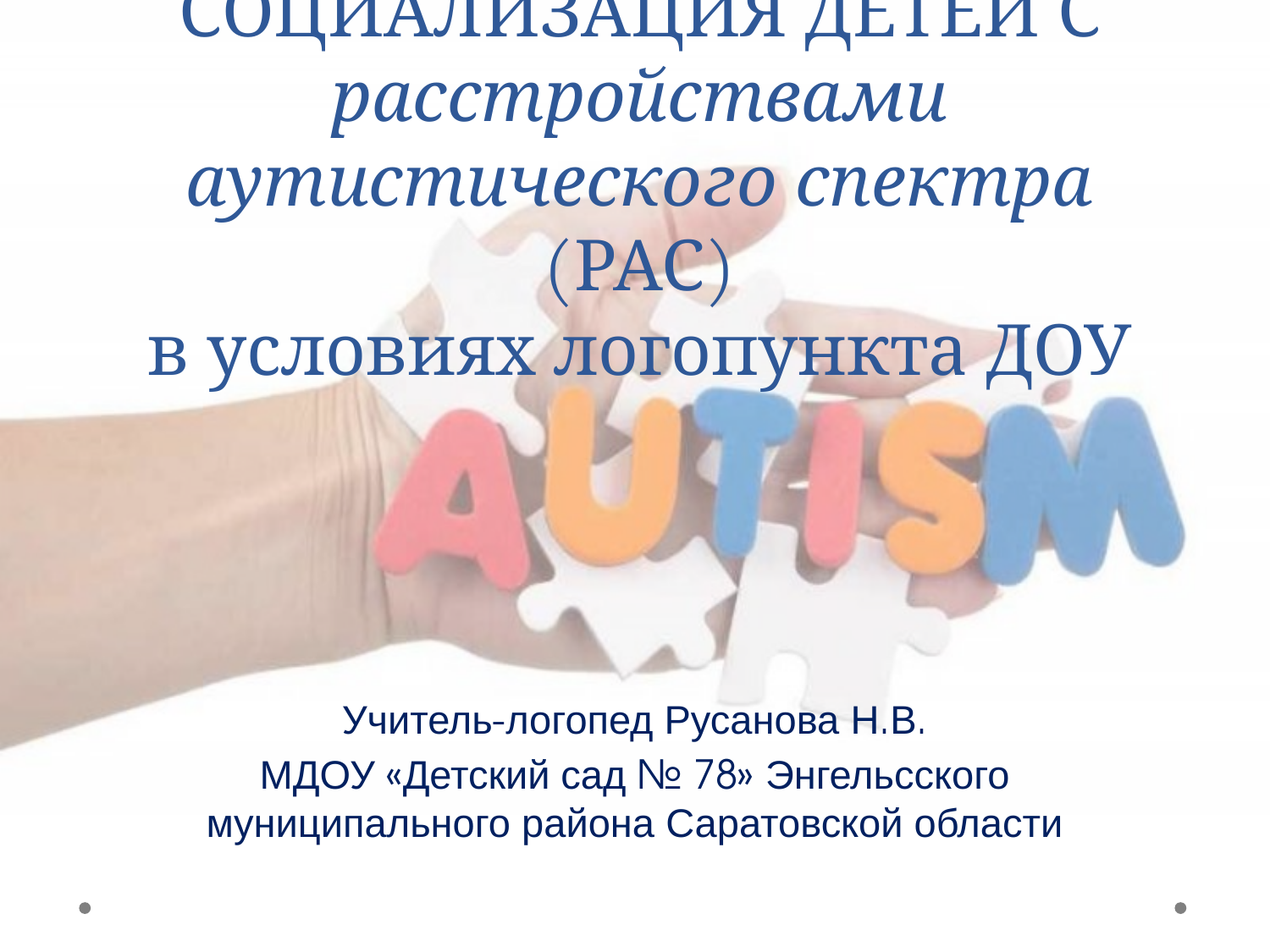

# СОЦИАЛИЗАЦИЯ ДЕТЕЙ С расстройствами аутистического спектра (РАС) в условиях логопункта ДОУ
Учитель-логопед Русанова Н.В.
МДОУ «Детский сад № 78» Энгельсского муниципального района Саратовской области